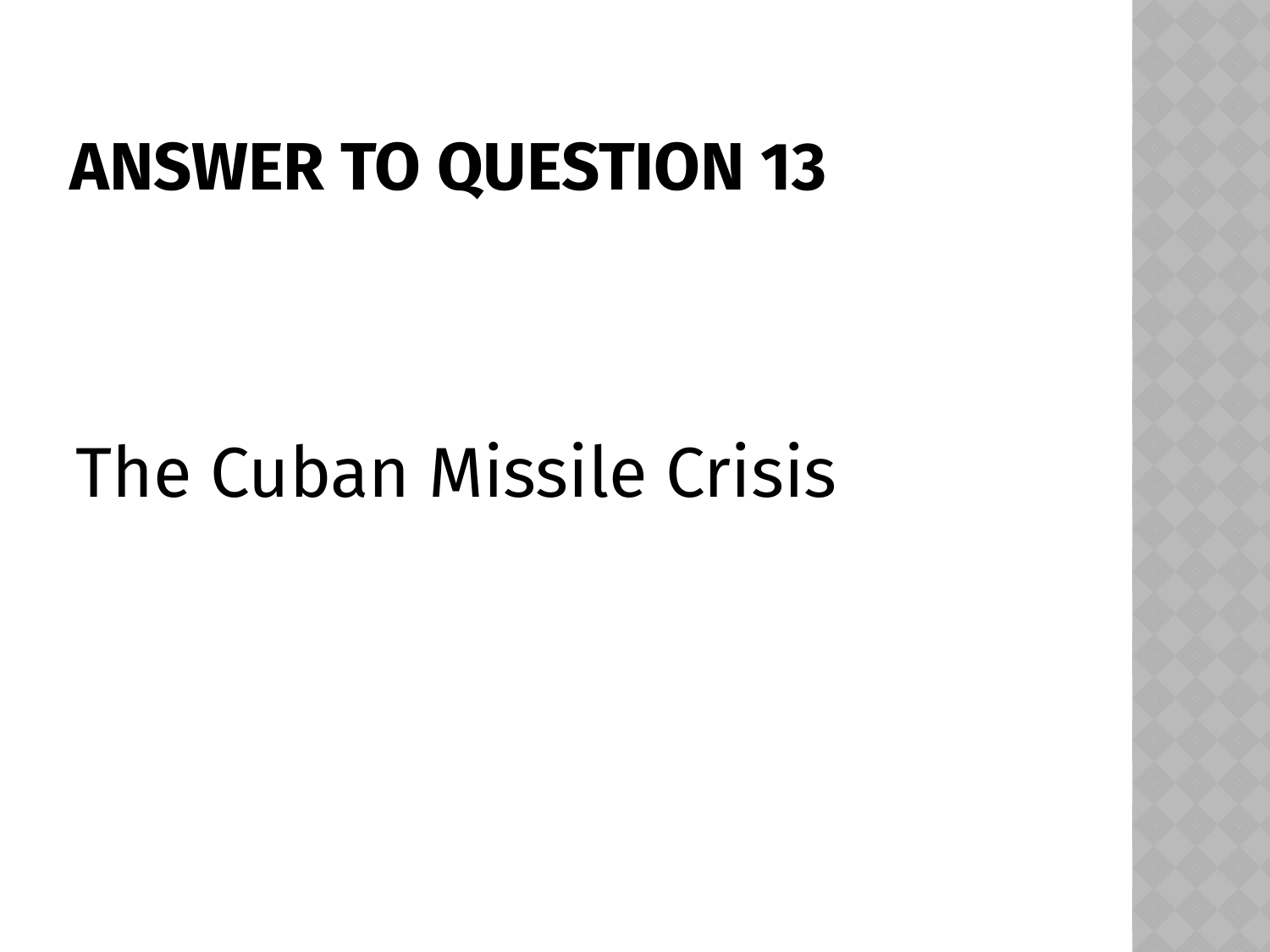

# Answer to Question 13

The Cuban Missile Crisis